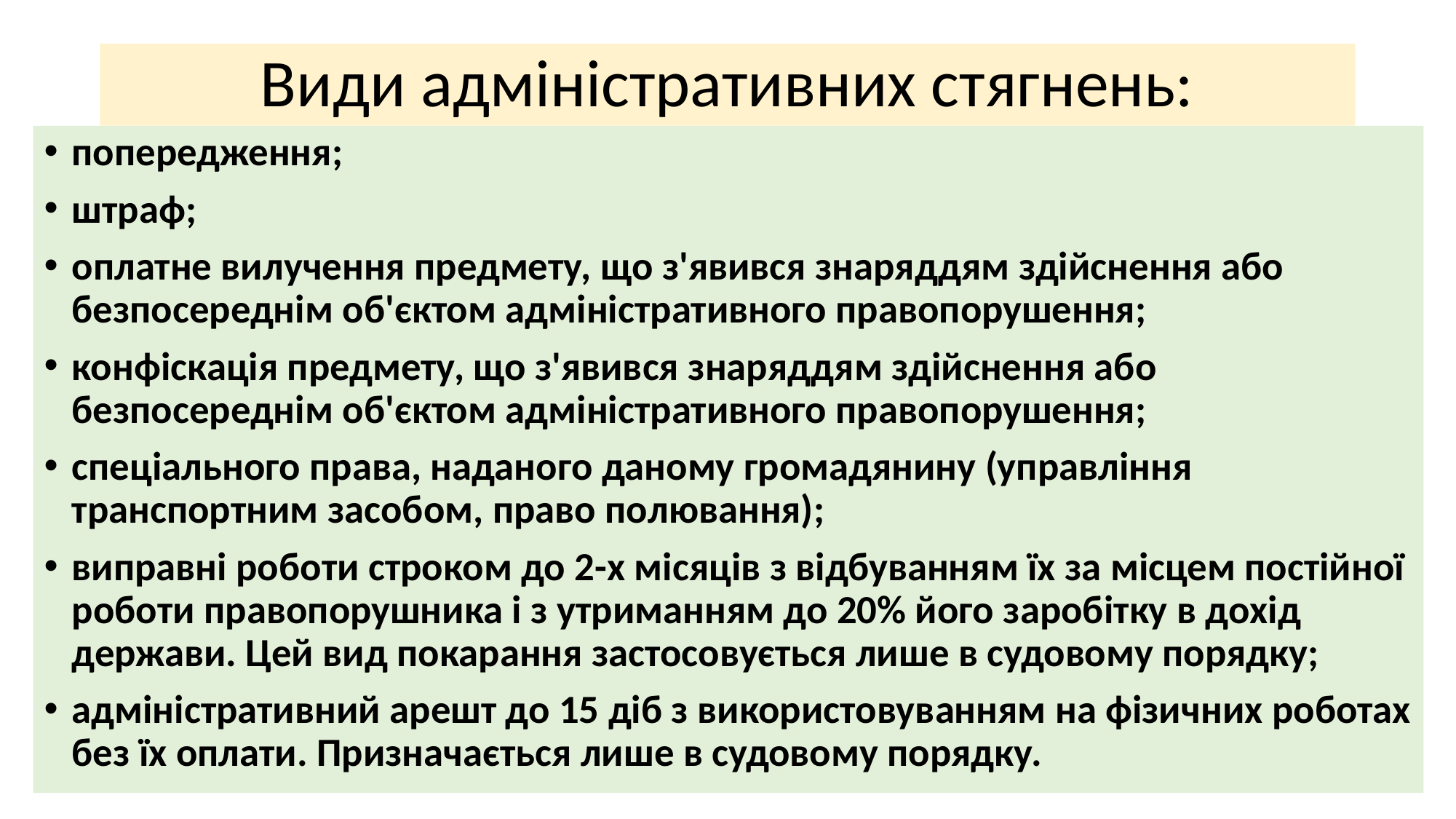

# Види адміністративних стягнень:
попередження;
штраф;
оплатне вилучення предмету, що з'явився знаряддям здійснення або безпосереднім об'єктом адміністративного правопорушення;
конфіскація предмету, що з'явився знаряддям здійснення або безпосереднім об'єктом адміністративного правопорушення;
спеціального права, наданого даному громадянину (управління транспортним засобом, право полювання);
виправні роботи строком до 2-х місяців з відбуванням їх за місцем постійної роботи правопорушника і з утриманням до 20% його заробітку в дохід держави. Цей вид покарання застосовується лише в судовому порядку;
адміністративний арешт до 15 діб з використовуванням на фізичних роботах без їх оплати. Призначається лише в судовому порядку.